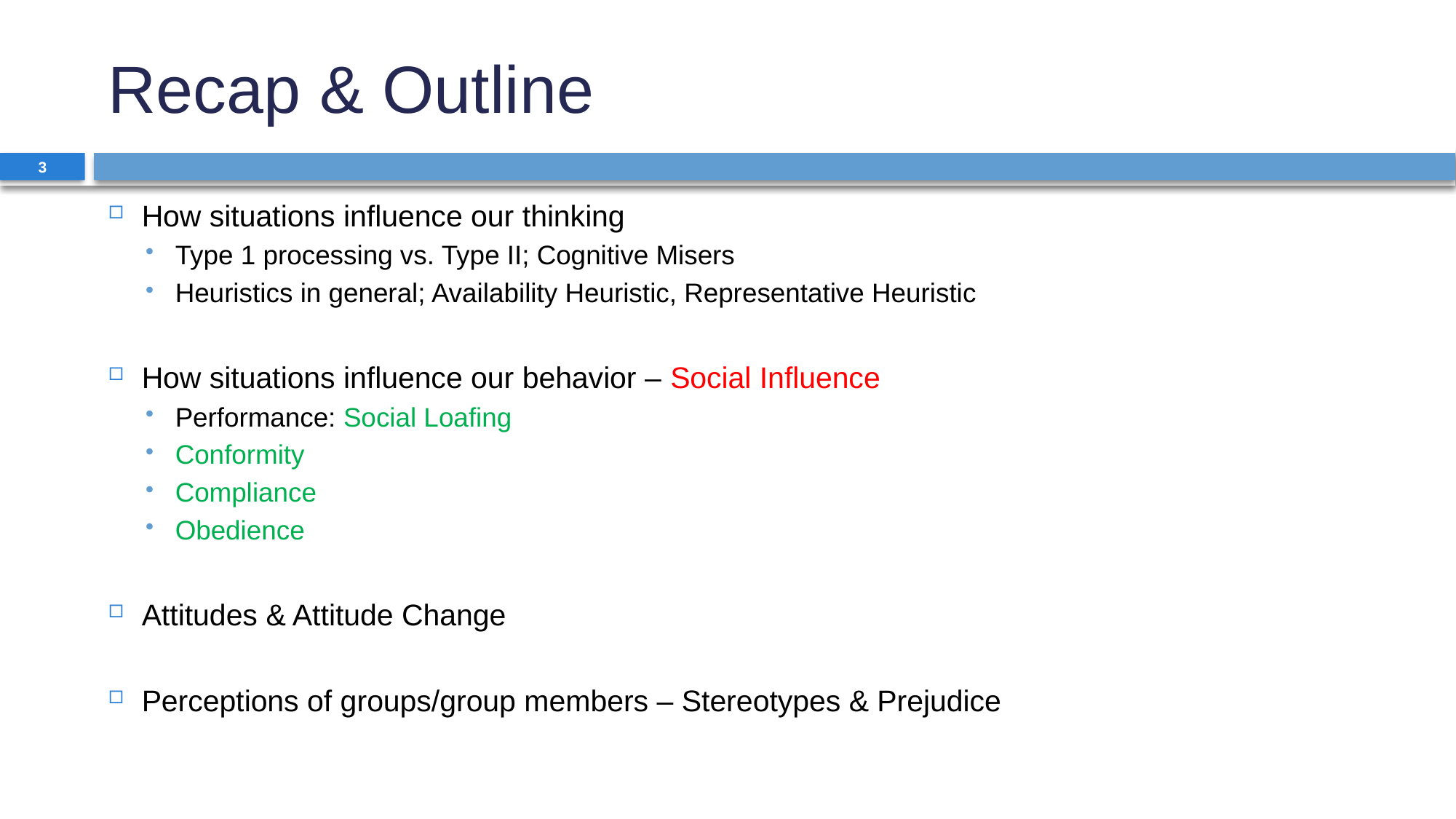

# Recap & Outline
3
How situations influence our thinking
Type 1 processing vs. Type II; Cognitive Misers
Heuristics in general; Availability Heuristic, Representative Heuristic

How situations influence our behavior – Social Influence
Performance: Social Loafing
Conformity
Compliance
Obedience

Attitudes & Attitude Change

Perceptions of groups/group members – Stereotypes & Prejudice